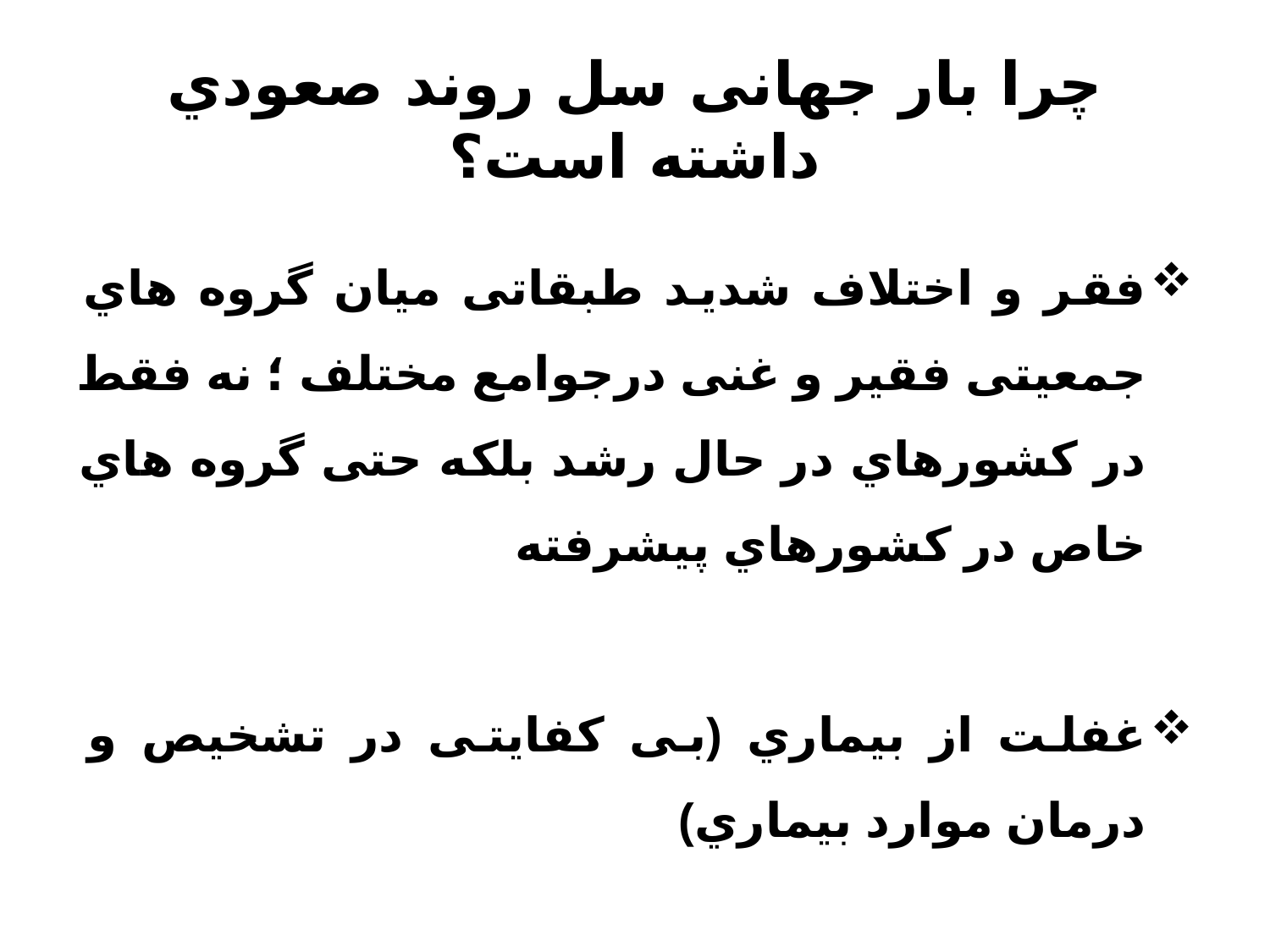

# چرا بار جهانی سل روند صعودي داشته است؟
فقر و اختلاف شدید طبقاتی میان گروه هاي جمعیتی فقیر و غنی درجوامع مختلف ؛ نه فقط در کشورهاي در حال رشد بلکه حتی گروه هاي خاص در کشورهاي پیشرفته

غفلت از بیماري (بی کفایتی در تشخیص و درمان موارد بیماري)